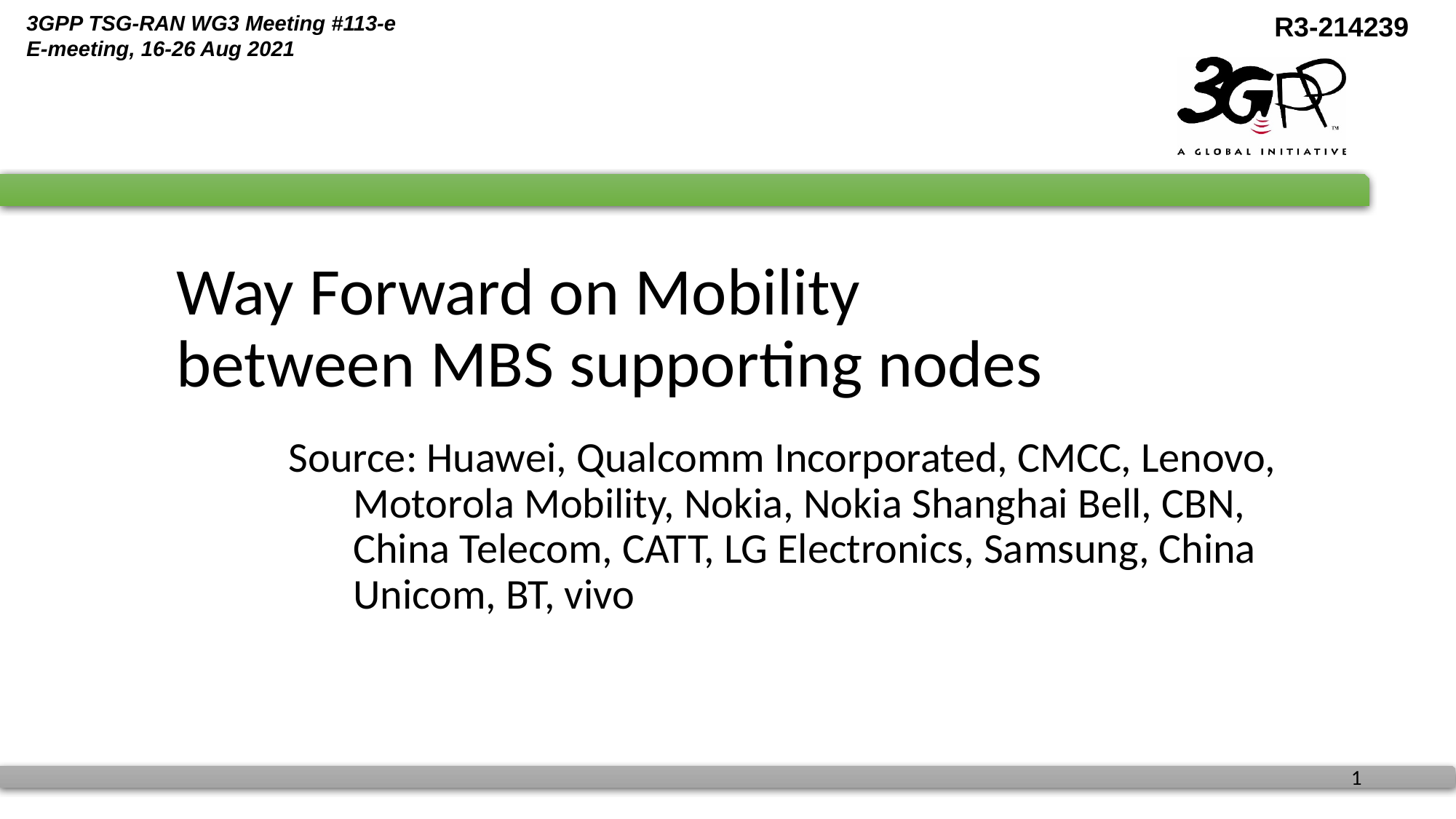

# Way Forward on Mobility between MBS supporting nodes
Source: Huawei, Qualcomm Incorporated, CMCC, Lenovo, Motorola Mobility, Nokia, Nokia Shanghai Bell, CBN, China Telecom, CATT, LG Electronics, Samsung, China Unicom, BT, vivo